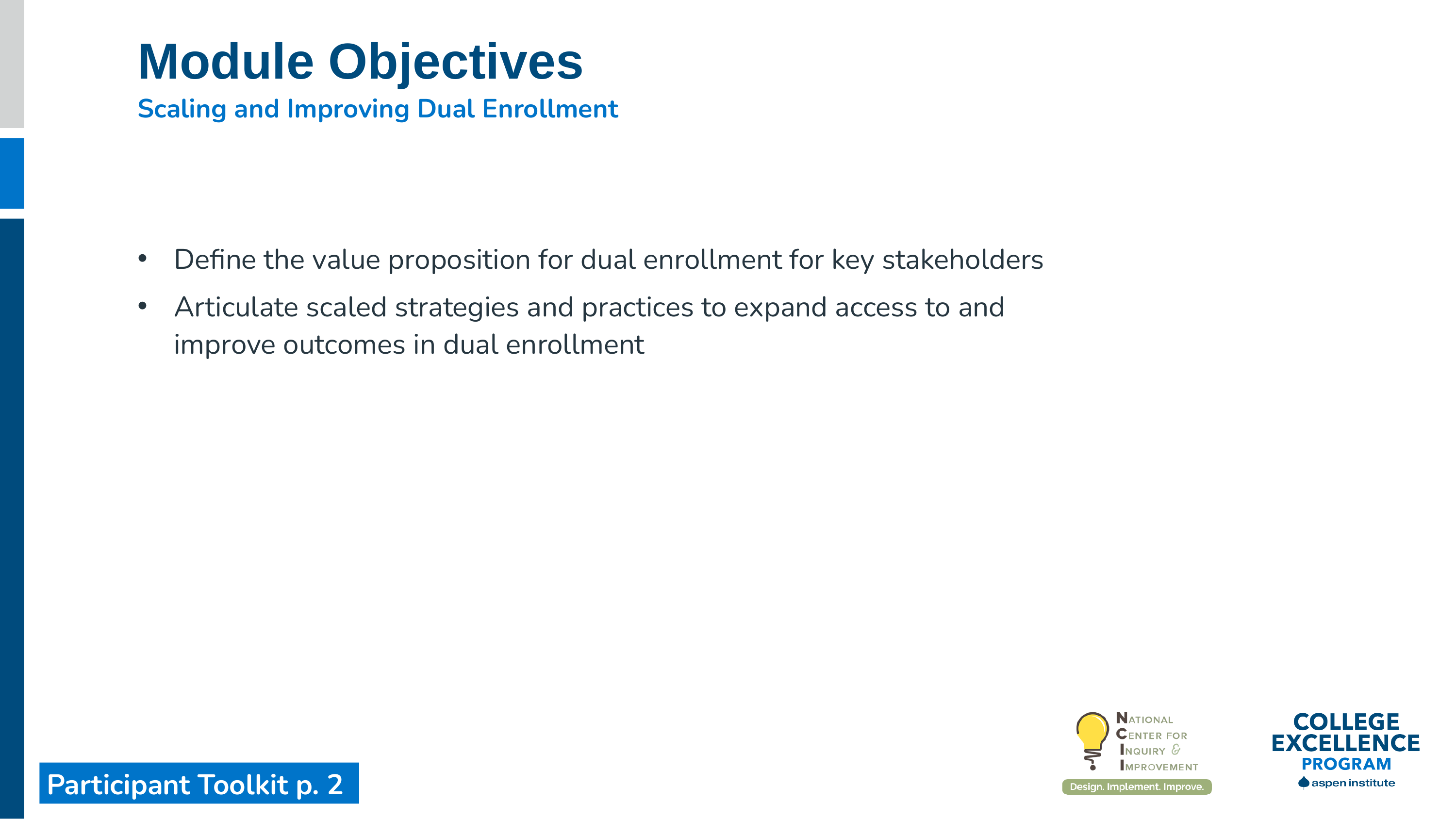

Module Objectives
Scaling and Improving Dual Enrollment

Define the value proposition for dual enrollment for key stakeholders
Articulate scaled strategies and practices to expand access to and improve outcomes in dual enrollment

Participant Toolkit p. 2